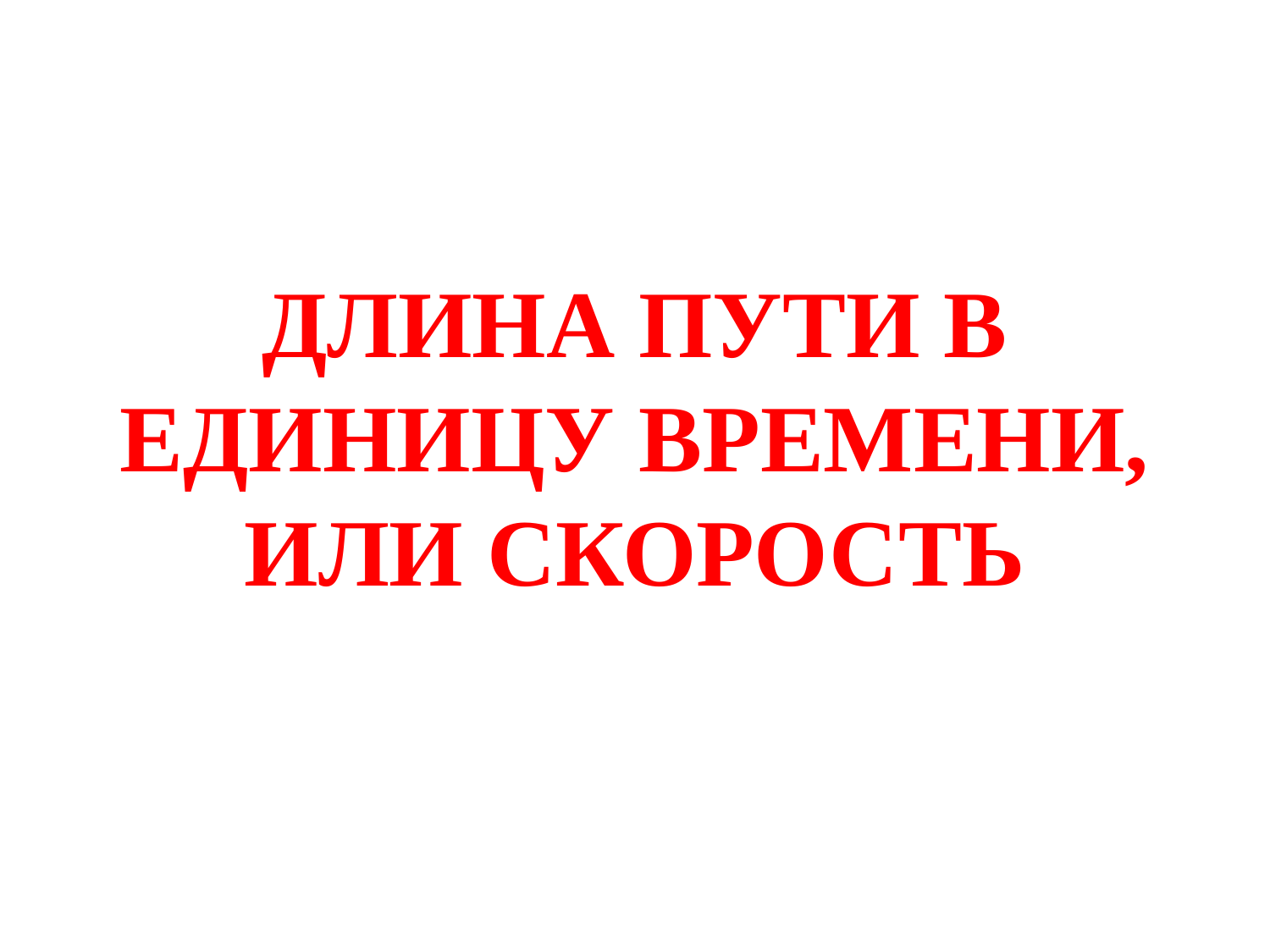

ДЛИНА ПУТИ В ЕДИНИЦУ ВРЕМЕНИ, ИЛИ СКОРОСТЬ